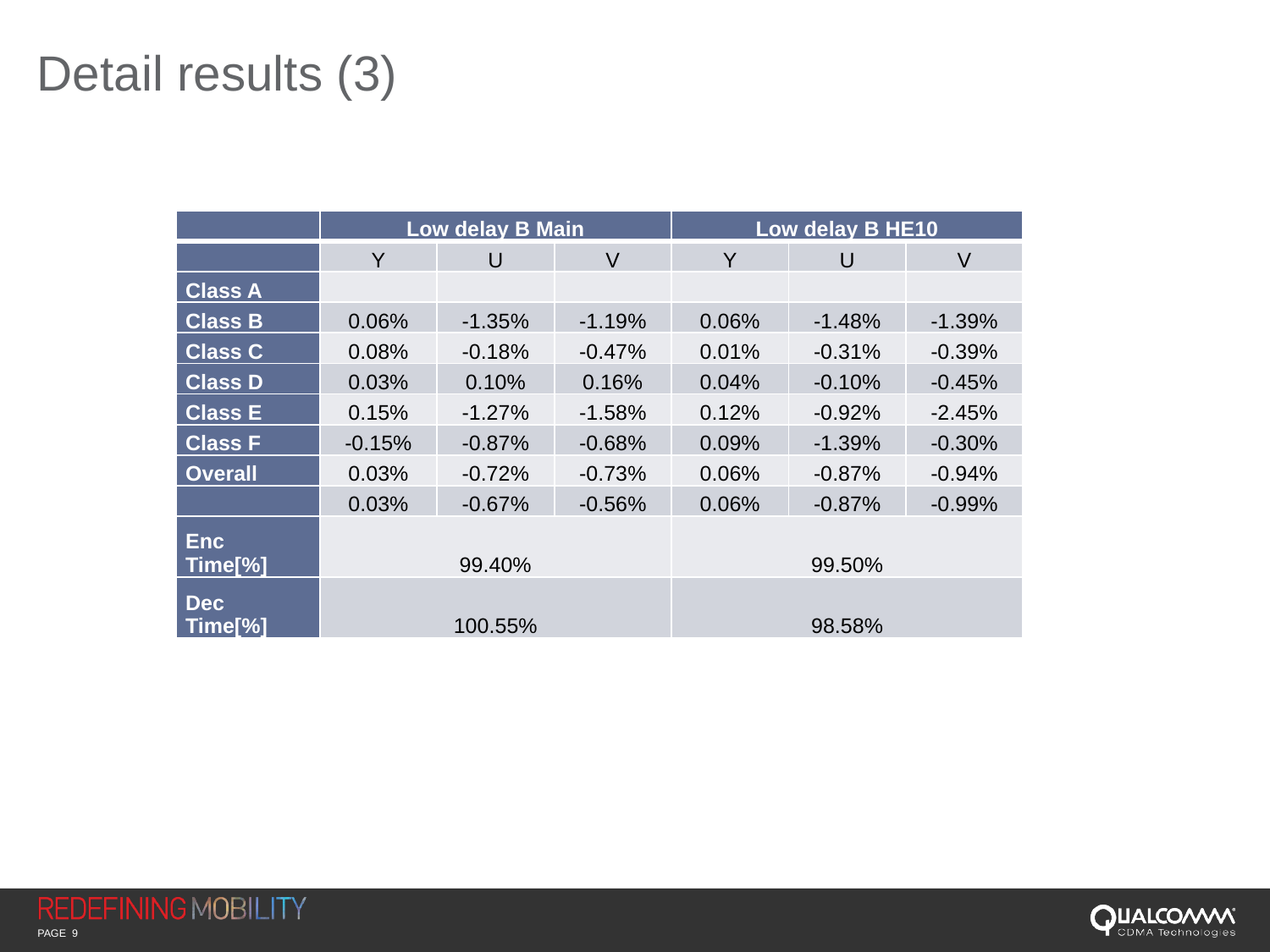

# Detail results (3)
|  | Low delay B Main |  |  | Low delay B HE10 |  |  |
| --- | --- | --- | --- | --- | --- | --- |
|  | Y | U | V | Y | U | V |
| Class A |  |  |  |  |  |  |
| Class B | 0.06% | -1.35% | -1.19% | 0.06% | -1.48% | -1.39% |
| Class C | 0.08% | -0.18% | -0.47% | 0.01% | -0.31% | -0.39% |
| Class D | 0.03% | 0.10% | 0.16% | 0.04% | -0.10% | -0.45% |
| Class E | 0.15% | -1.27% | -1.58% | 0.12% | -0.92% | -2.45% |
| Class F | -0.15% | -0.87% | -0.68% | 0.09% | -1.39% | -0.30% |
| Overall | 0.03% | -0.72% | -0.73% | 0.06% | -0.87% | -0.94% |
|  | 0.03% | -0.67% | -0.56% | 0.06% | -0.87% | -0.99% |
| Enc Time[%] | 99.40% |  |  | 99.50% |  |  |
| Dec Time[%] | 100.55% |  |  | 98.58% |  |  |